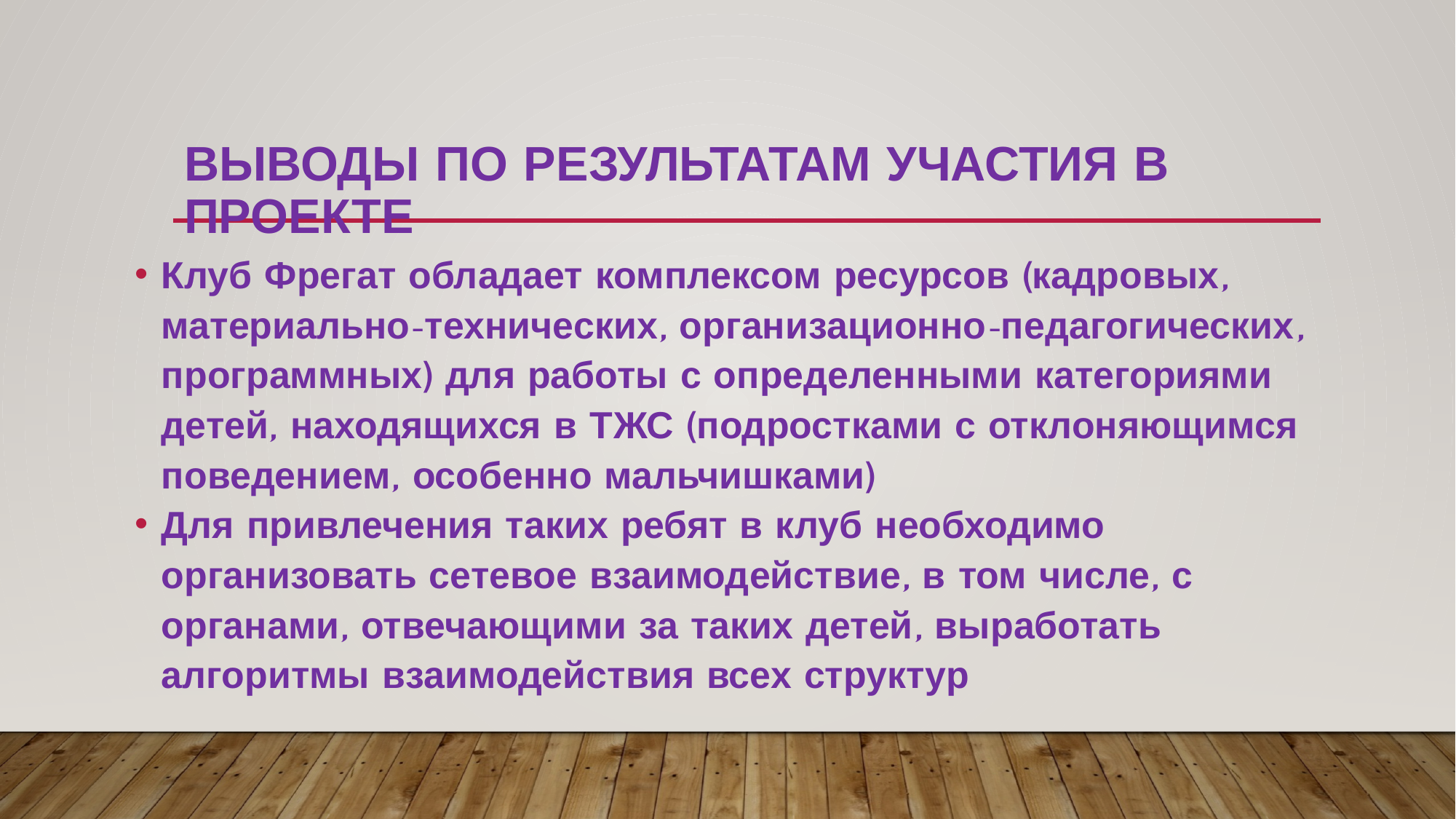

# Выводы по результатам участия в проекте
Клуб Фрегат обладает комплексом ресурсов (кадровых, материально-технических, организационно-педагогических, программных) для работы с определенными категориями детей, находящихся в ТЖС (подростками с отклоняющимся поведением, особенно мальчишками)
Для привлечения таких ребят в клуб необходимо организовать сетевое взаимодействие, в том числе, с органами, отвечающими за таких детей, выработать алгоритмы взаимодействия всех структур